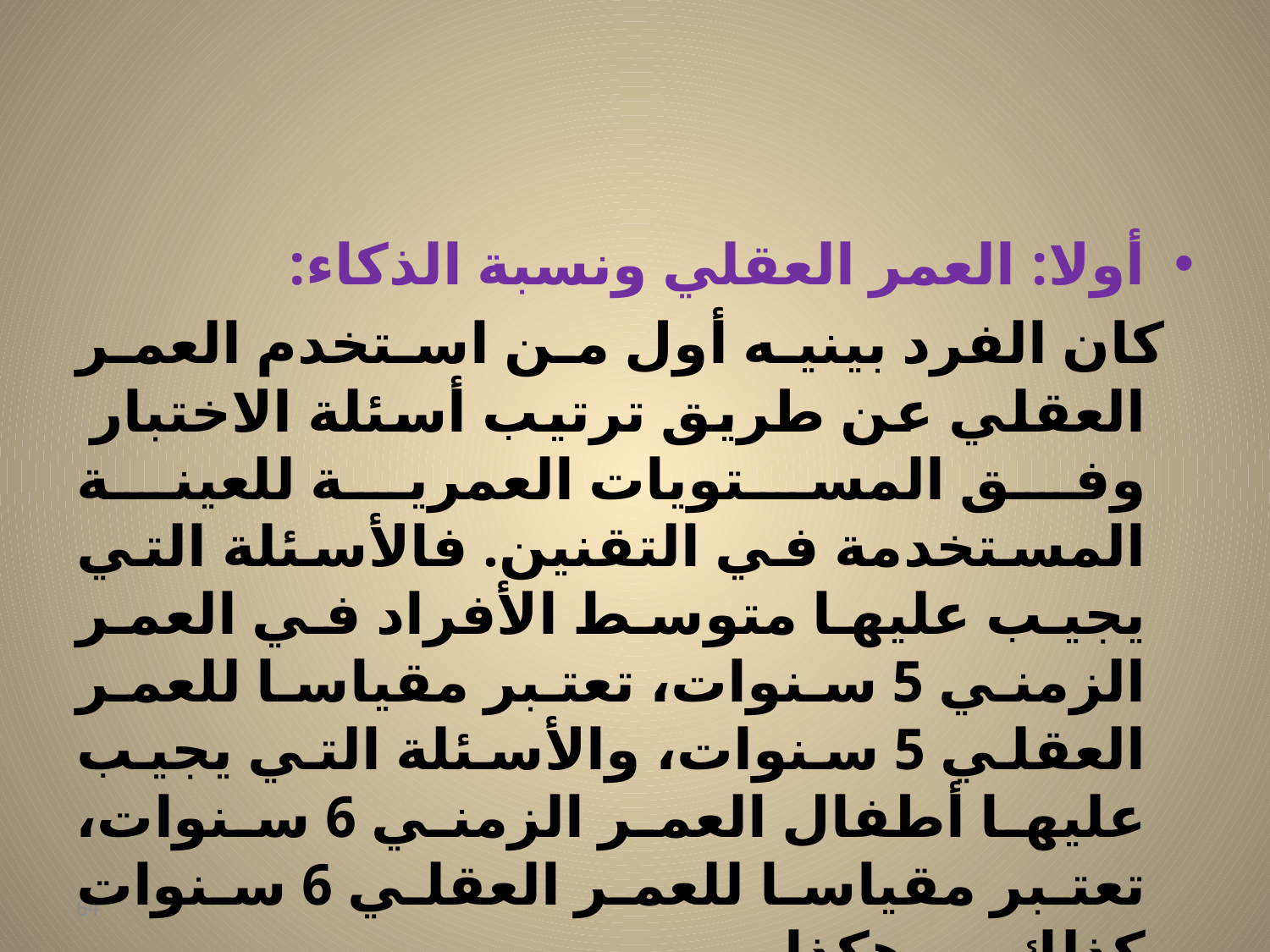

#
أولا: العمر العقلي ونسبة الذكاء:
  كان الفرد بينيه أول من استخدم العمر العقلي عن طريق ترتيب أسئلة الاختبار  وفق المستويات العمرية للعينة المستخدمة في التقنين. فالأسئلة التي يجيب عليها متوسط الأفراد في العمر الزمني 5 سنوات، تعتبر مقياسا للعمر العقلي 5 سنوات، والأسئلة التي يجيب عليها أطفال العمر الزمني 6 سنوات، تعتبر مقياسا للعمر العقلي 6 سنوات كذلك... وهكذا.

64